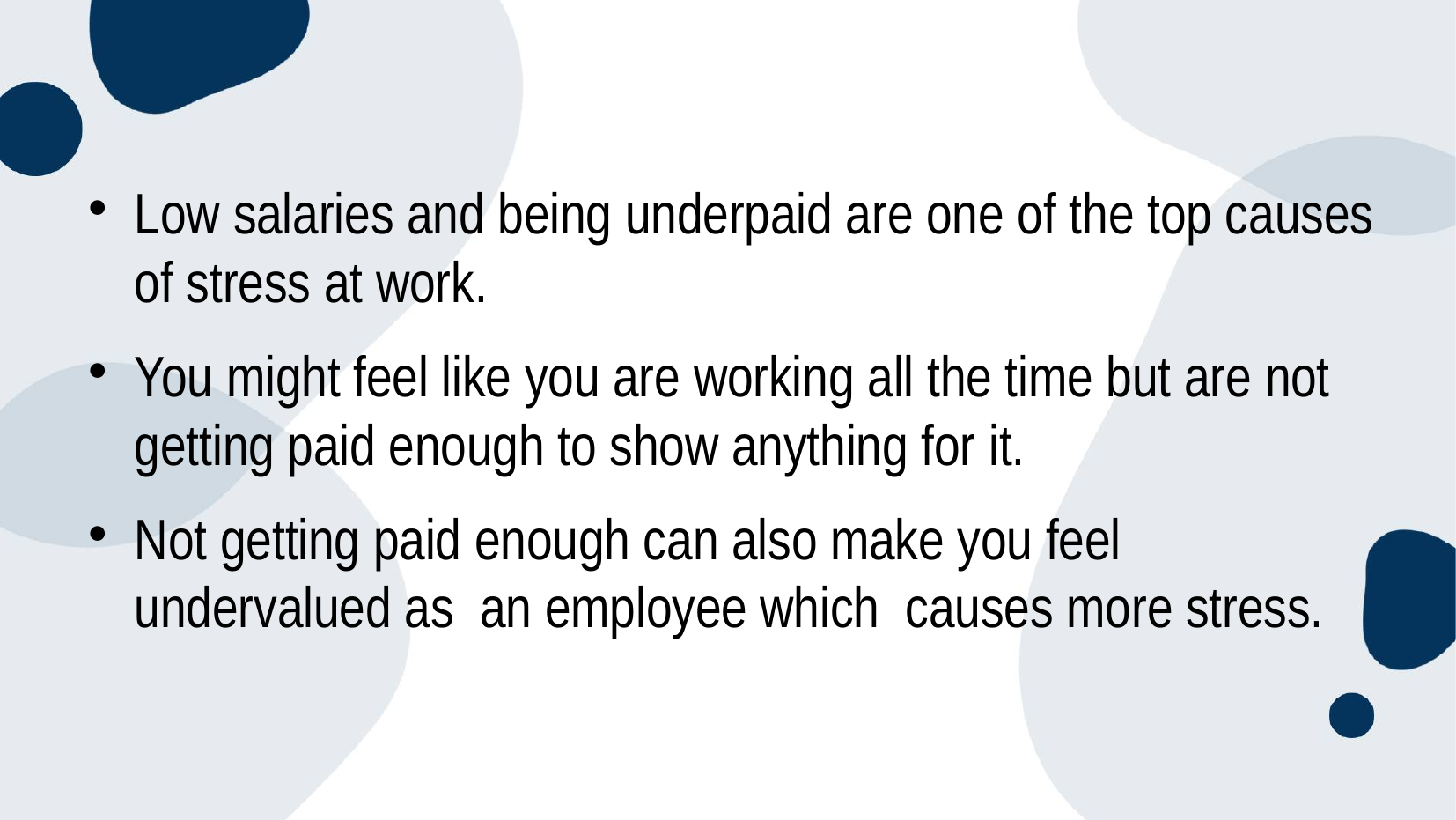

Low salaries and being underpaid are one of the top causes of stress at work.
You might feel like you are working all the time but are not getting paid enough to show anything for it.
Not getting paid enough can also make you feel undervalued as  an employee which  causes more stress.